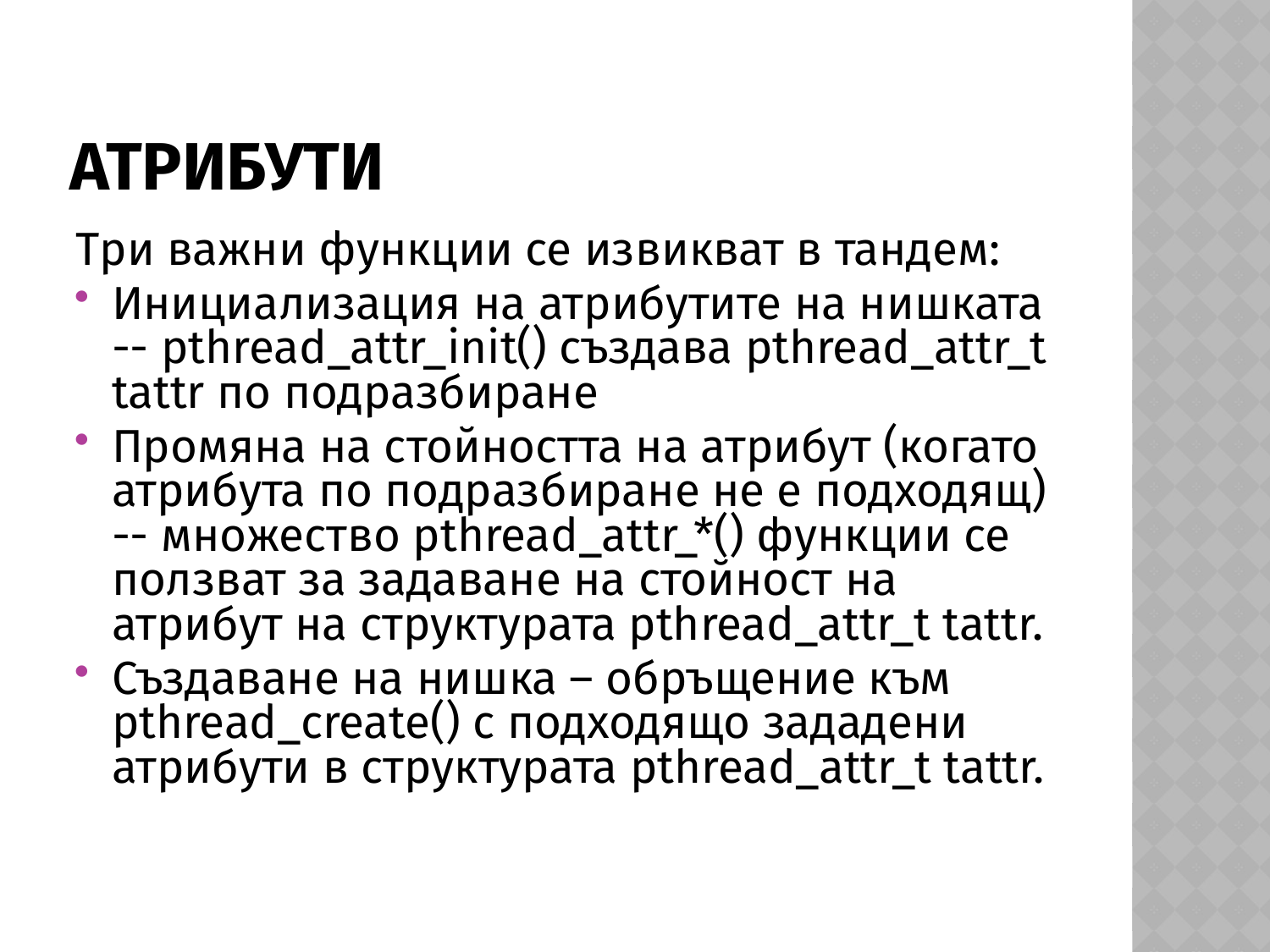

# Атрибути
Три важни функции се извикват в тандем:
Инициализация на атрибутите на нишката -- pthread_attr_init() създава pthread_attr_t tattr по подразбиране
Промяна на стойността на атрибут (когато атрибута по подразбиране не е подходящ) -- множество pthread_attr_*() функции се ползват за задаване на стойност на атрибут на структурата pthread_attr_t tattr.
Създаване на нишка – обръщение към pthread_create() с подходящо зададени атрибути в структурата pthread_attr_t tattr.